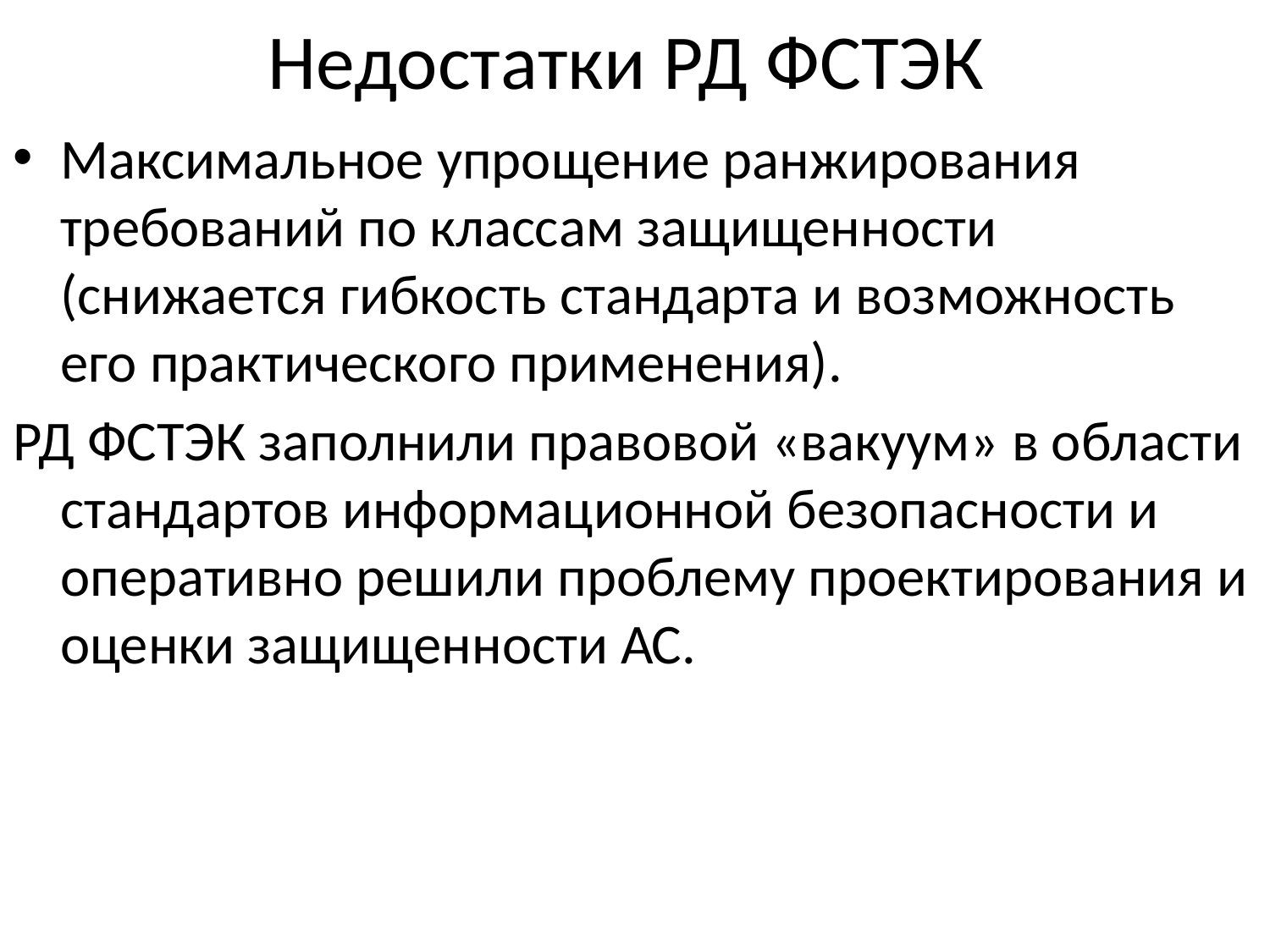

# Недостатки РД ФСТЭК
Максимальное упрощение ранжирования требований по классам защищенности (снижается гибкость стандарта и возможность его практического применения).
РД ФСТЭК заполнили правовой «вакуум» в области стандартов информационной безопасности и оперативно решили проблему проектирования и оценки защищенности АС.